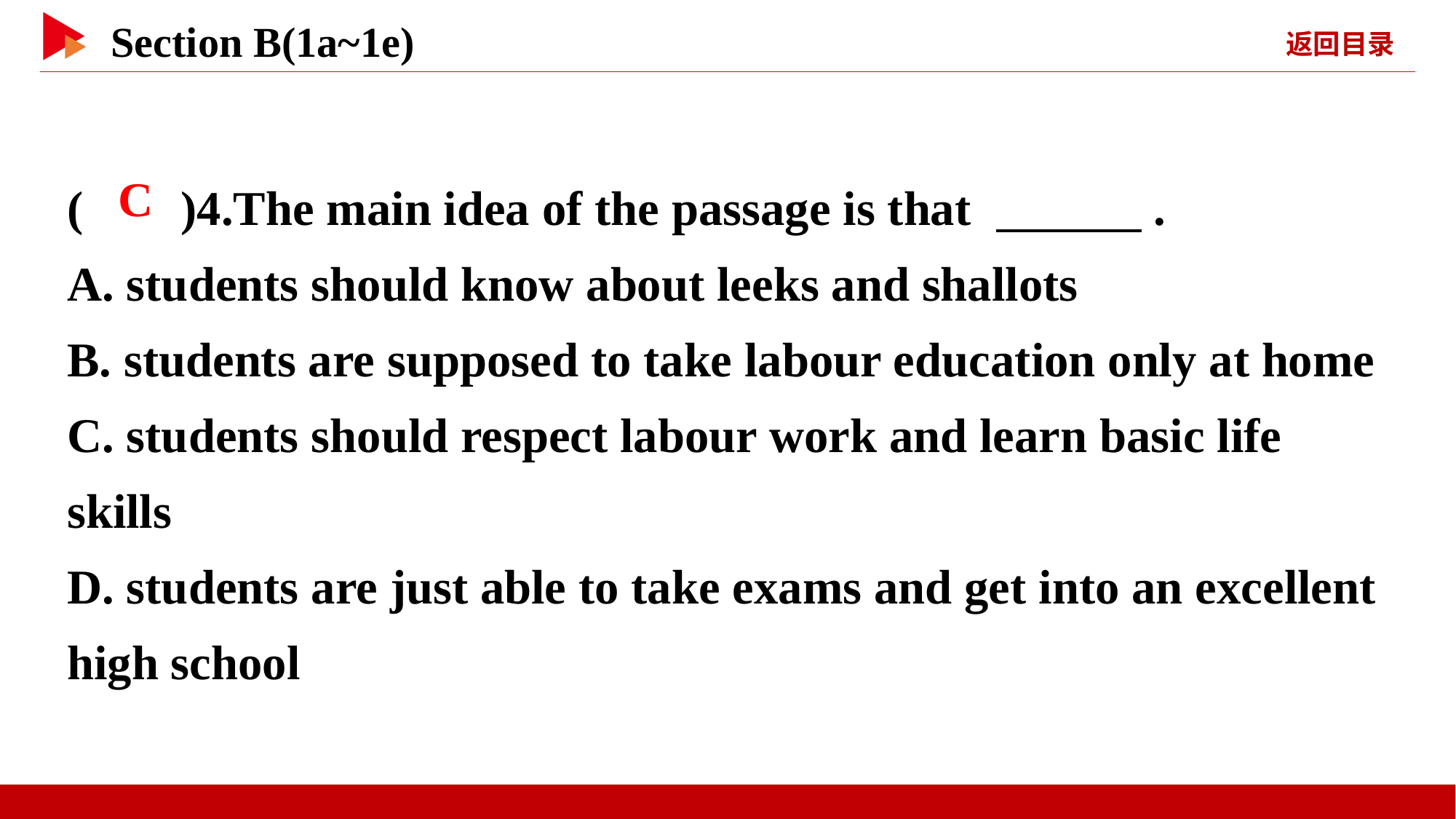

(        )4.The main idea of the passage is that 　　　.
A. students should know about leeks and shallots
B. students are supposed to take labour education only at home
C. students should respect labour work and learn basic life skills
D. students are just able to take exams and get into an excellent high school
   C